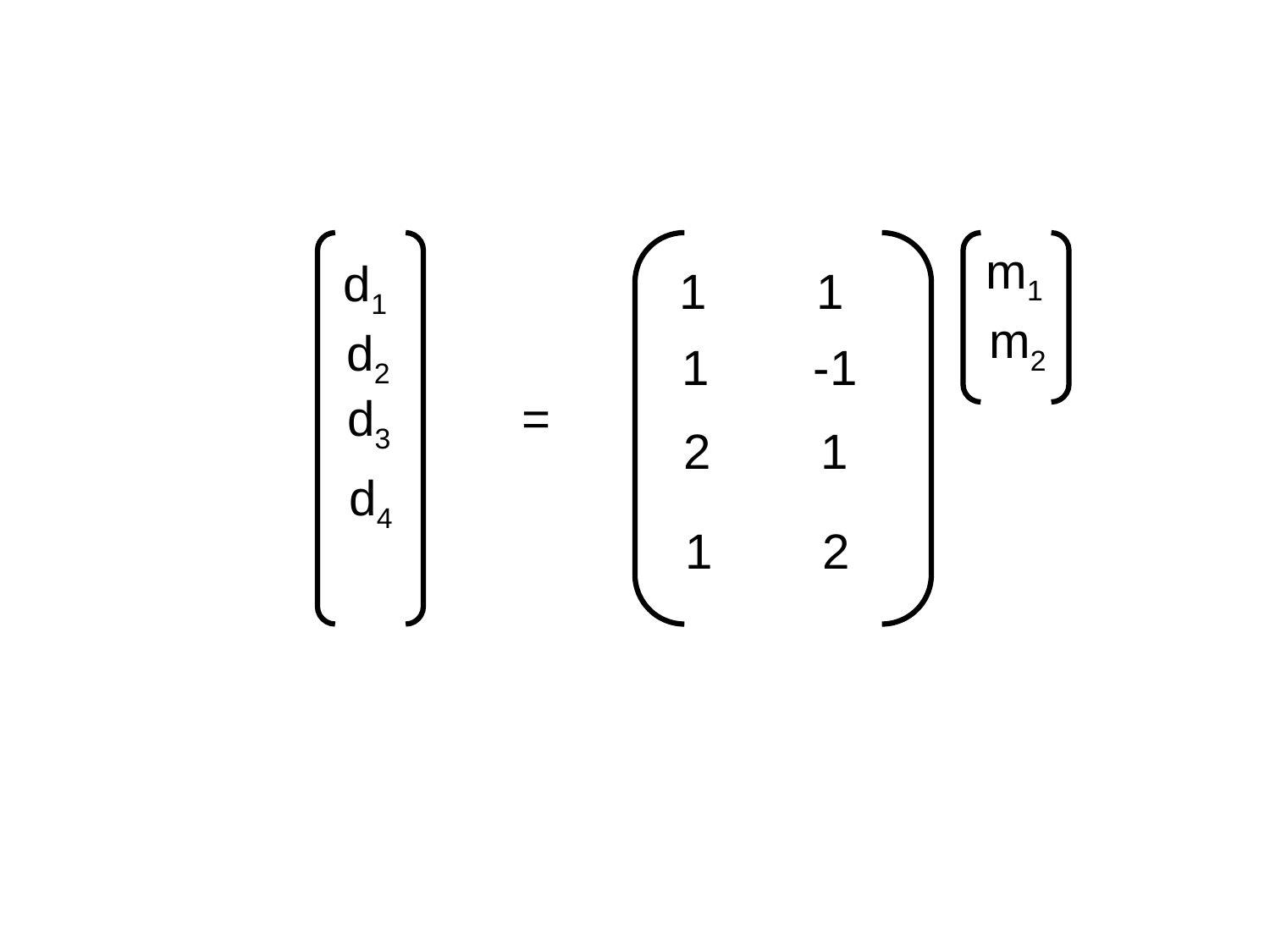

m1
d1
1
1
m2
d2
1
-1
d3
=
2
1
d4
1
2